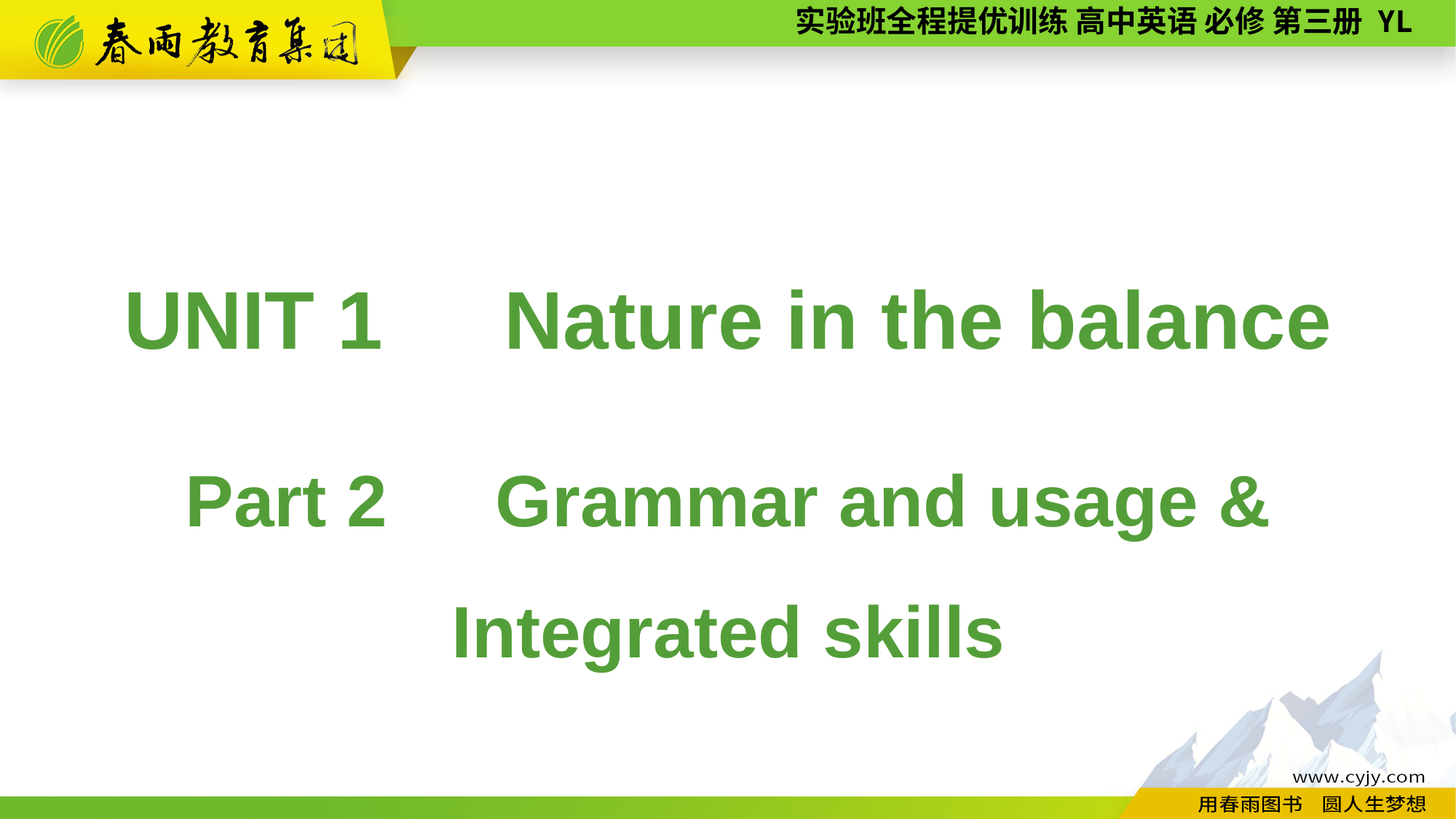

UNIT 1　Nature in the balance
Part 2　Grammar and usage & Integrated skills